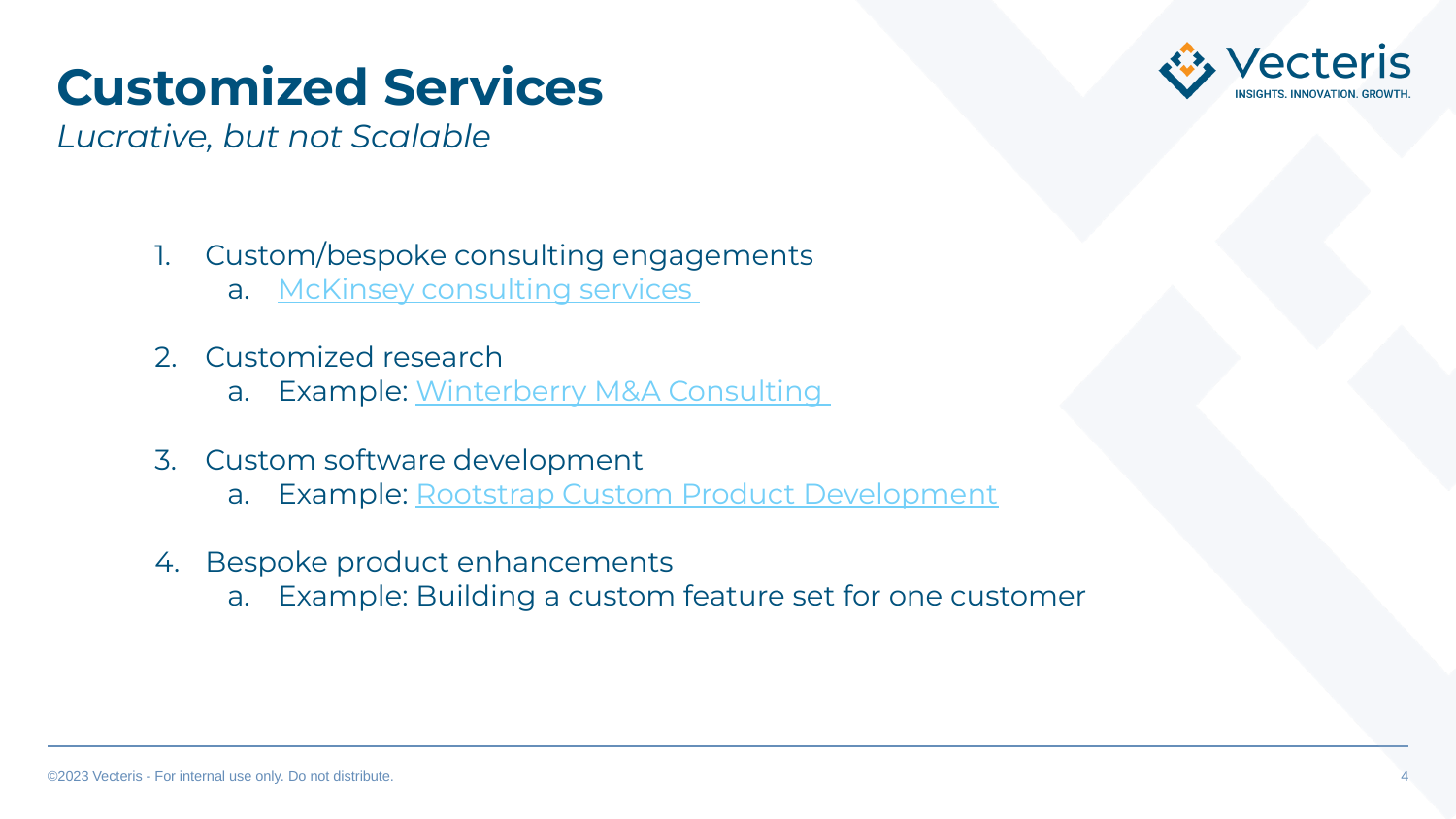

Customized Services
Lucrative, but not Scalable
Custom/bespoke consulting engagements
McKinsey consulting services

Customized research
Example: Winterberry M&A Consulting

Custom software development
Example: Rootstrap Custom Product Development

Bespoke product enhancements
Example: Building a custom feature set for one customer